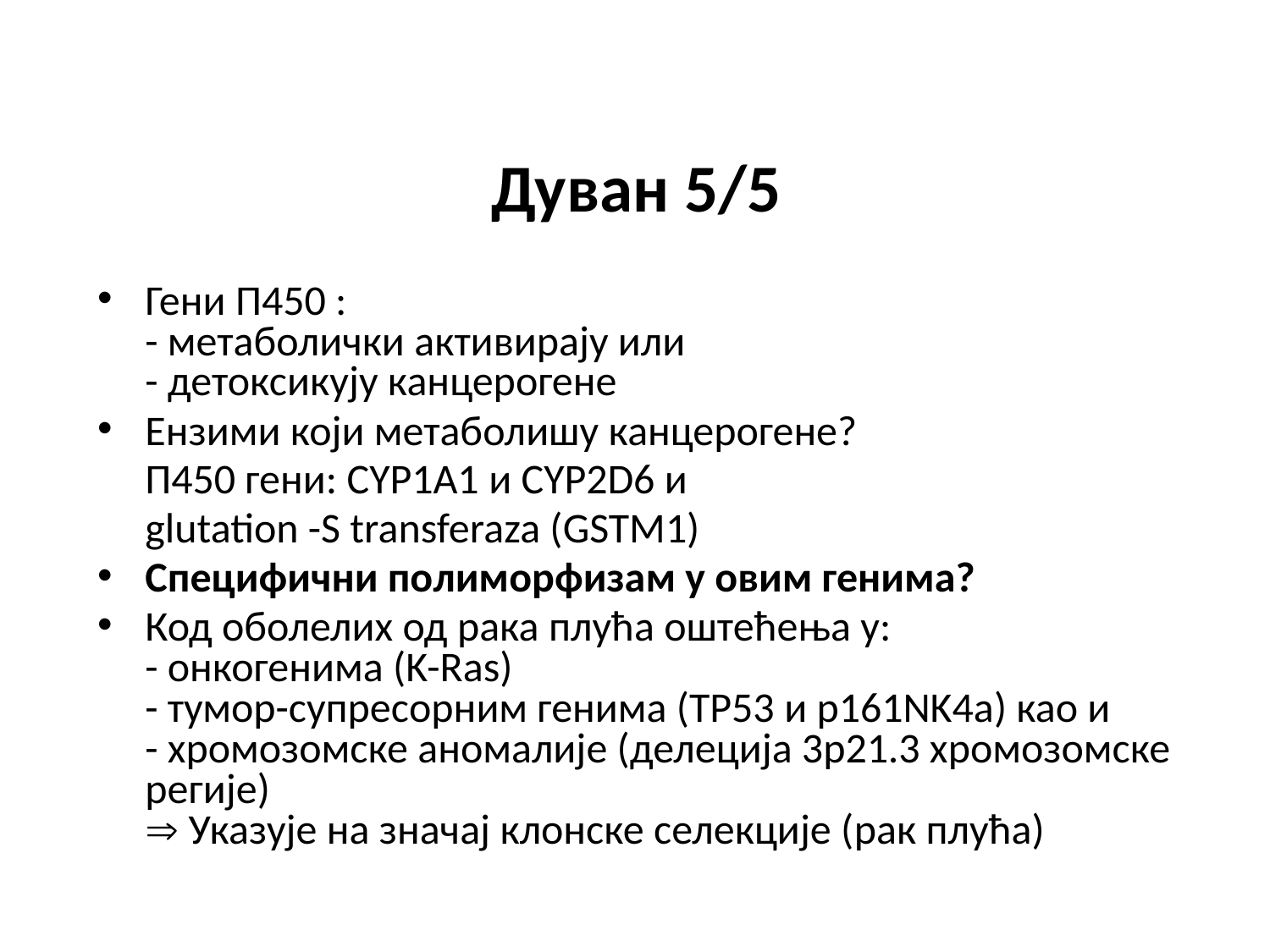

# Дуван 5/5
Гени П450 :
- метаболички активирају или
- детоксикују канцерогене
Ензими који метаболишу канцерогене?
	П450 гени: CYP1A1 и CYP2D6 и
	glutation -S transferaza (GSTM1)
Специфични полиморфизам у овим генима?
Код оболелих од рака плућа оштећења у:
- онкогенима (K-Ras)
- тумор-супресорним генима (TP53 и p161NK4a) као и
- хромозомске аномалије (делеција 3p21.3 хромозомске регије)
⇒ Указује на значај клонске селекције (рак плућа)